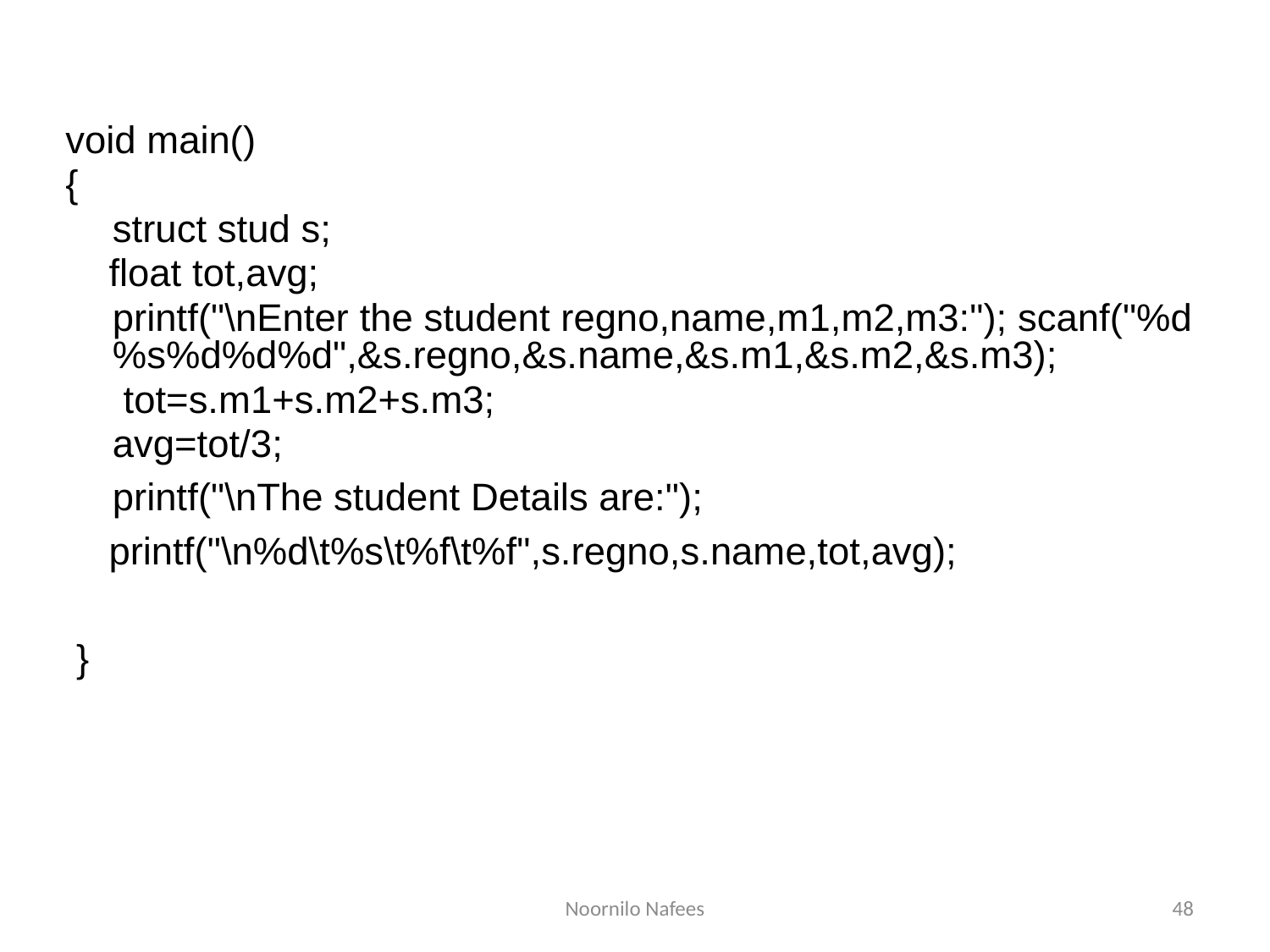

void main()
{
	struct stud s;
    float tot,avg;
	printf("\nEnter the student regno,name,m1,m2,m3:"); scanf("%d%s%d%d%d",&s.regno,&s.name,&s.m1,&s.m2,&s.m3);
	 tot=s.m1+s.m2+s.m3;
 	avg=tot/3;
 	printf("\nThe student Details are:");
    printf("\n%d\t%s\t%f\t%f",s.regno,s.name,tot,avg);

 }

Noornilo Nafees
48